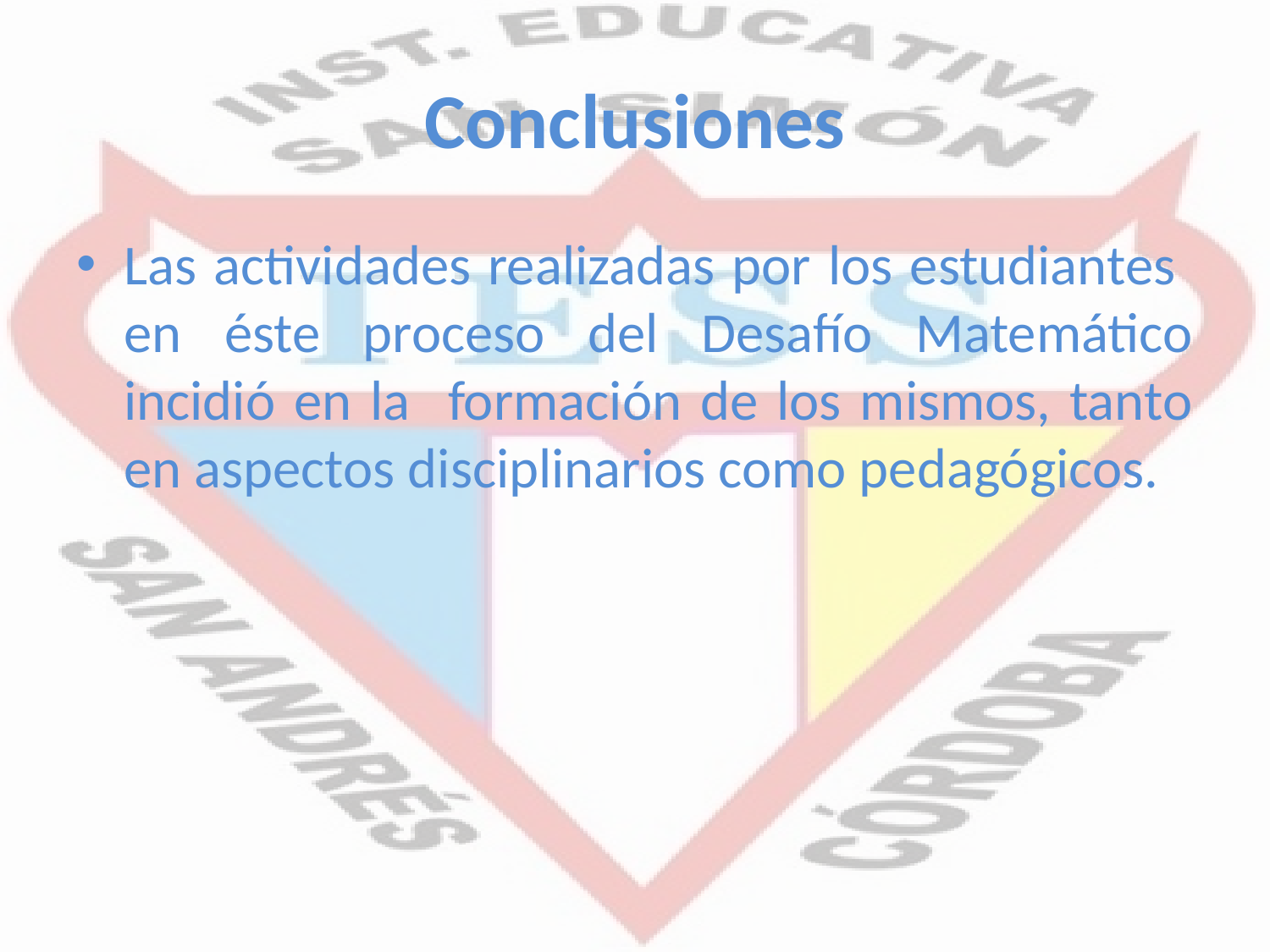

# Conclusiones
Las actividades realizadas por los estudiantes  en éste proceso del Desafío Matemático incidió en la  formación de los mismos, tanto en aspectos disciplinarios como pedagógicos.